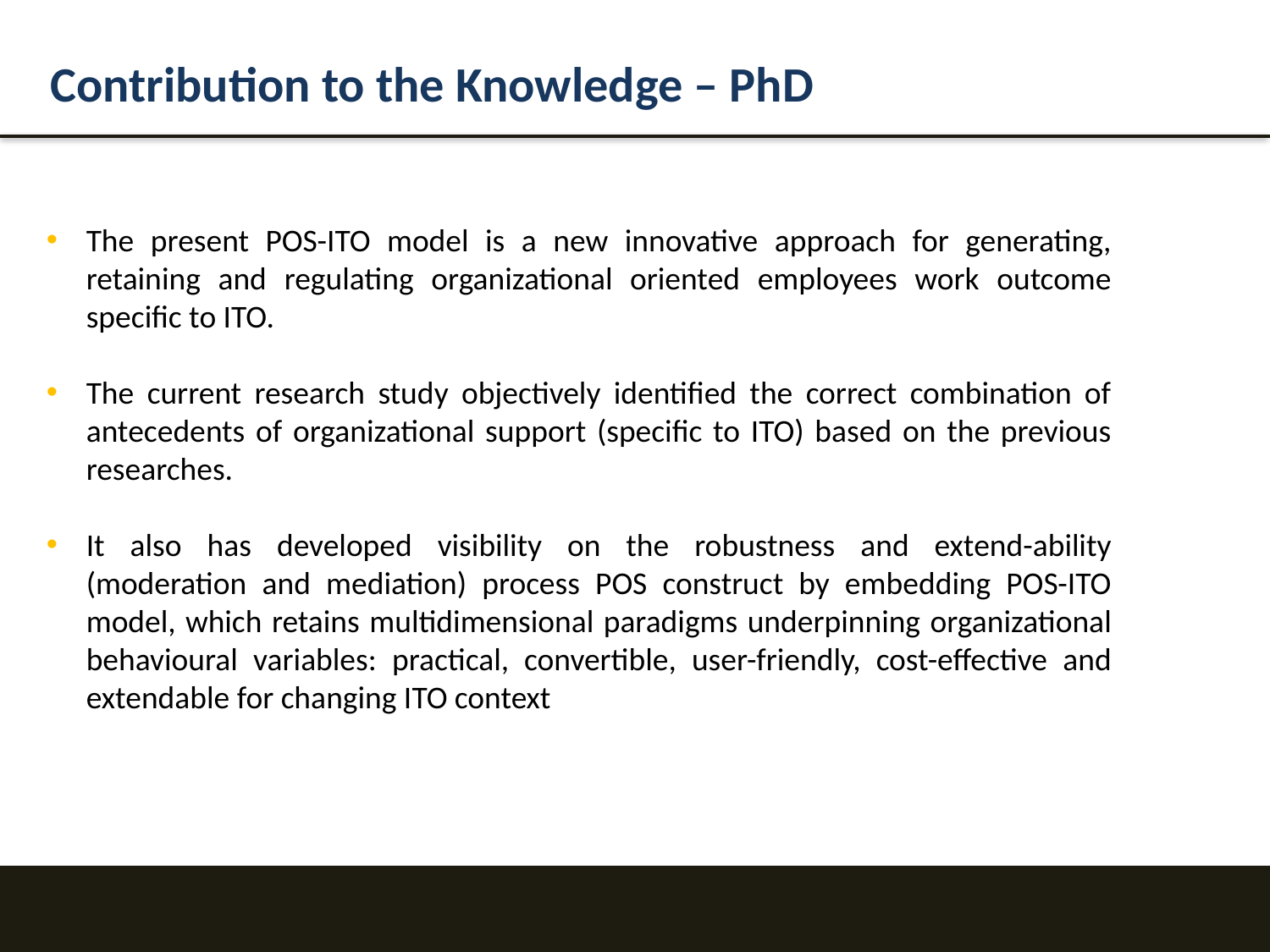

Contribution to the Knowledge – PhD

The present POS-ITO model is a new innovative approach for generating, retaining and regulating organizational oriented employees work outcome specific to ITO.

The current research study objectively identified the correct combination of antecedents of organizational support (specific to ITO) based on the previous researches.

It also has developed visibility on the robustness and extend-ability (moderation and mediation) process POS construct by embedding POS-ITO model, which retains multidimensional paradigms underpinning organizational behavioural variables: practical, convertible, user-friendly, cost-effective and extendable for changing ITO context